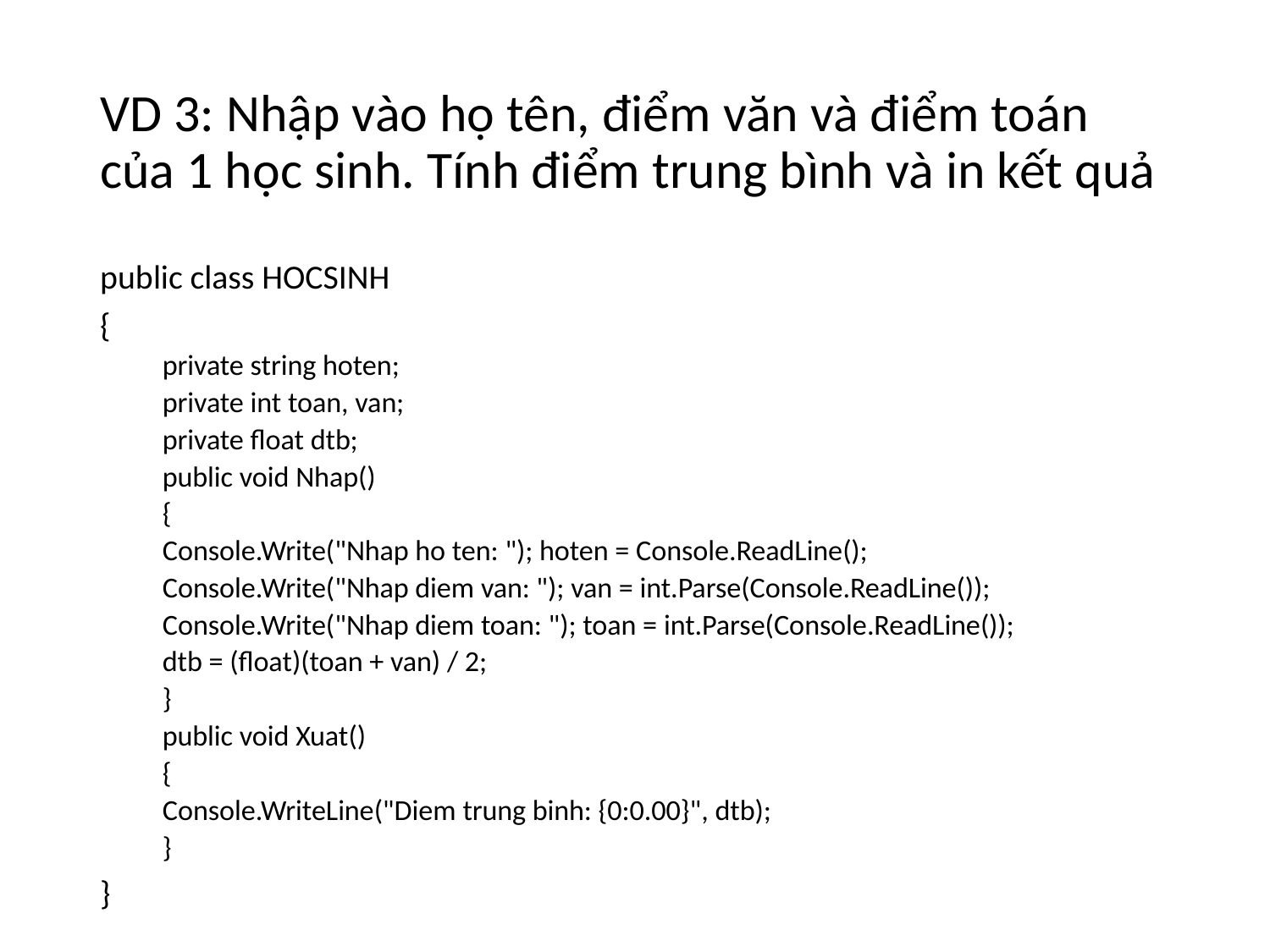

# VD 3: Nhập vào họ tên, điểm văn và điểm toán của 1 học sinh. Tính điểm trung bình và in kết quả
public class HOCSINH
{
private string hoten;
private int toan, van;
private float dtb;
public void Nhap()
{
Console.Write("Nhap ho ten: "); hoten = Console.ReadLine();
Console.Write("Nhap diem van: "); van = int.Parse(Console.ReadLine());
Console.Write("Nhap diem toan: "); toan = int.Parse(Console.ReadLine());
dtb = (float)(toan + van) / 2;
}
public void Xuat()
{
Console.WriteLine("Diem trung binh: {0:0.00}", dtb);
}
}